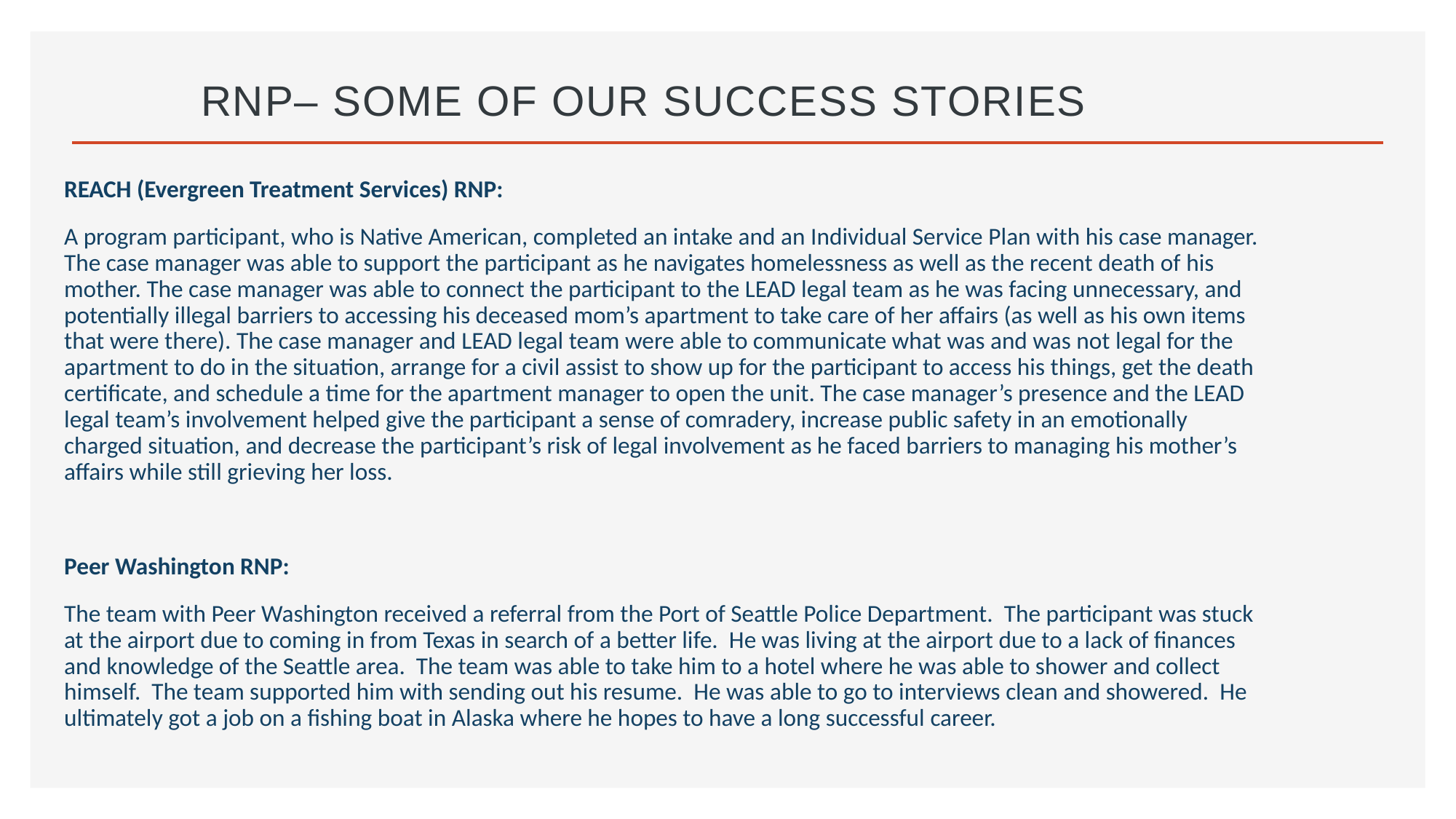

# RNP– Some of our Success Stories
REACH (Evergreen Treatment Services) RNP:
A program participant, who is Native American, completed an intake and an Individual Service Plan with his case manager. The case manager was able to support the participant as he navigates homelessness as well as the recent death of his mother. The case manager was able to connect the participant to the LEAD legal team as he was facing unnecessary, and potentially illegal barriers to accessing his deceased mom’s apartment to take care of her affairs (as well as his own items that were there). The case manager and LEAD legal team were able to communicate what was and was not legal for the apartment to do in the situation, arrange for a civil assist to show up for the participant to access his things, get the death certificate, and schedule a time for the apartment manager to open the unit. The case manager’s presence and the LEAD legal team’s involvement helped give the participant a sense of comradery, increase public safety in an emotionally charged situation, and decrease the participant’s risk of legal involvement as he faced barriers to managing his mother’s affairs while still grieving her loss.

Peer Washington RNP:
The team with Peer Washington received a referral from the Port of Seattle Police Department.  The participant was stuck at the airport due to coming in from Texas in search of a better life.  He was living at the airport due to a lack of finances and knowledge of the Seattle area.  The team was able to take him to a hotel where he was able to shower and collect himself.  The team supported him with sending out his resume.  He was able to go to interviews clean and showered.  He ultimately got a job on a fishing boat in Alaska where he hopes to have a long successful career.